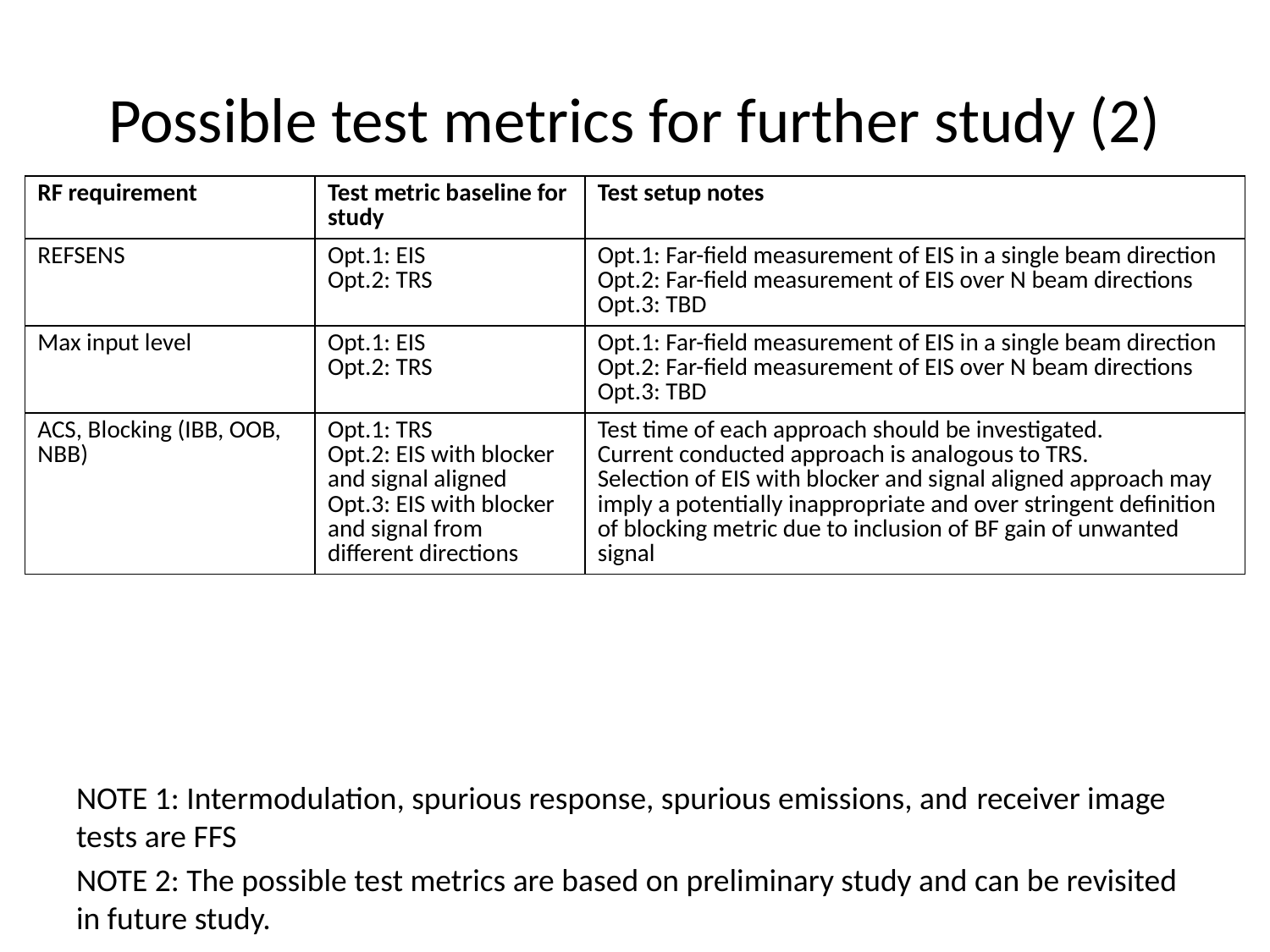

# Possible test metrics for further study (2)
| RF requirement | Test metric baseline for study | Test setup notes |
| --- | --- | --- |
| REFSENS | Opt.1: EIS Opt.2: TRS | Opt.1: Far-field measurement of EIS in a single beam direction Opt.2: Far-field measurement of EIS over N beam directions Opt.3: TBD |
| Max input level | Opt.1: EIS Opt.2: TRS | Opt.1: Far-field measurement of EIS in a single beam direction Opt.2: Far-field measurement of EIS over N beam directions Opt.3: TBD |
| ACS, Blocking (IBB, OOB, NBB) | Opt.1: TRS Opt.2: EIS with blocker and signal aligned Opt.3: EIS with blocker and signal from different directions | Test time of each approach should be investigated. Current conducted approach is analogous to TRS. Selection of EIS with blocker and signal aligned approach may imply a potentially inappropriate and over stringent definition of blocking metric due to inclusion of BF gain of unwanted signal |
NOTE 1: Intermodulation, spurious response, spurious emissions, and receiver image tests are FFS
NOTE 2: The possible test metrics are based on preliminary study and can be revisited in future study.